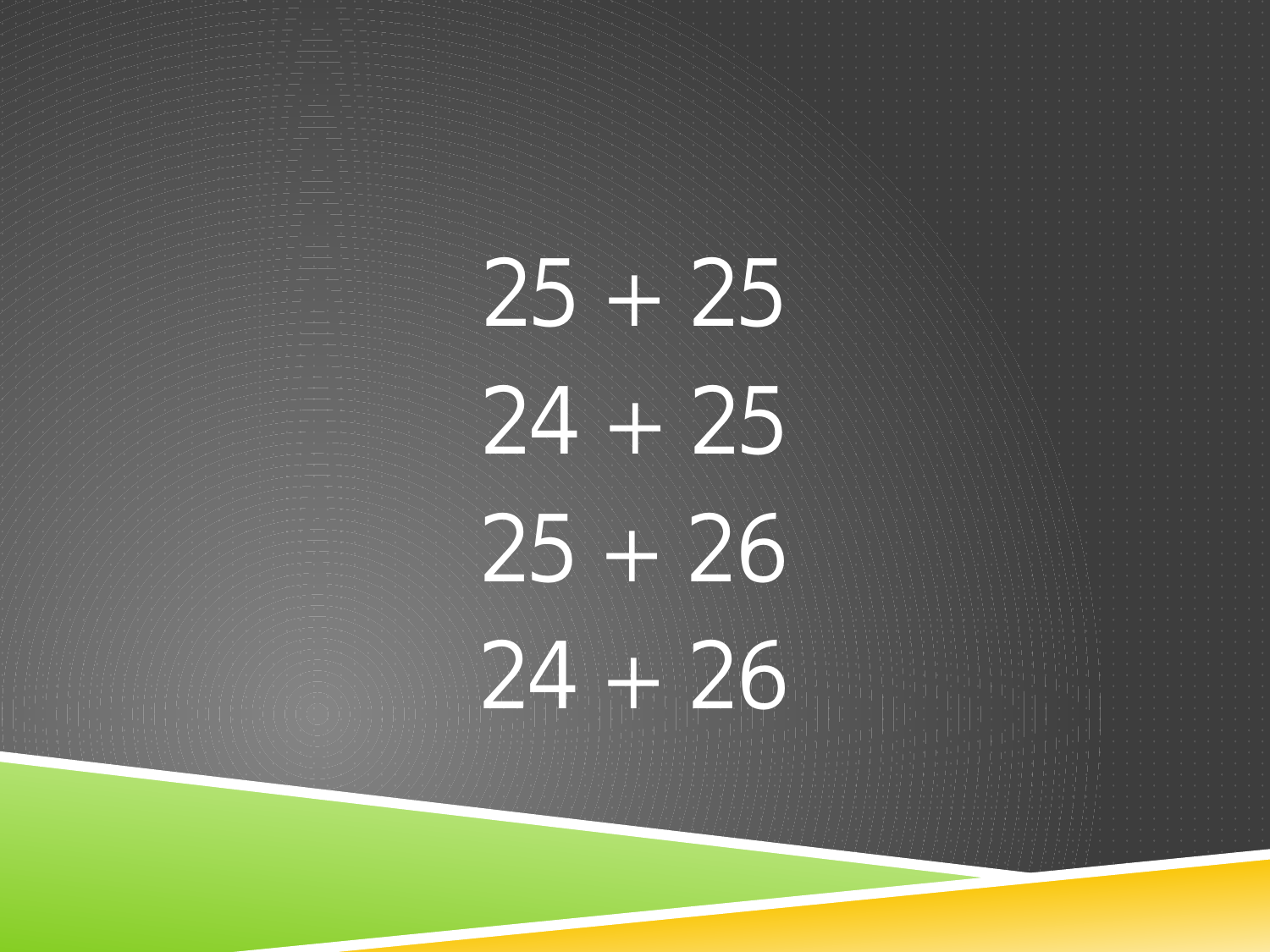

25 + 25
24 + 25
25 + 26
24 + 26